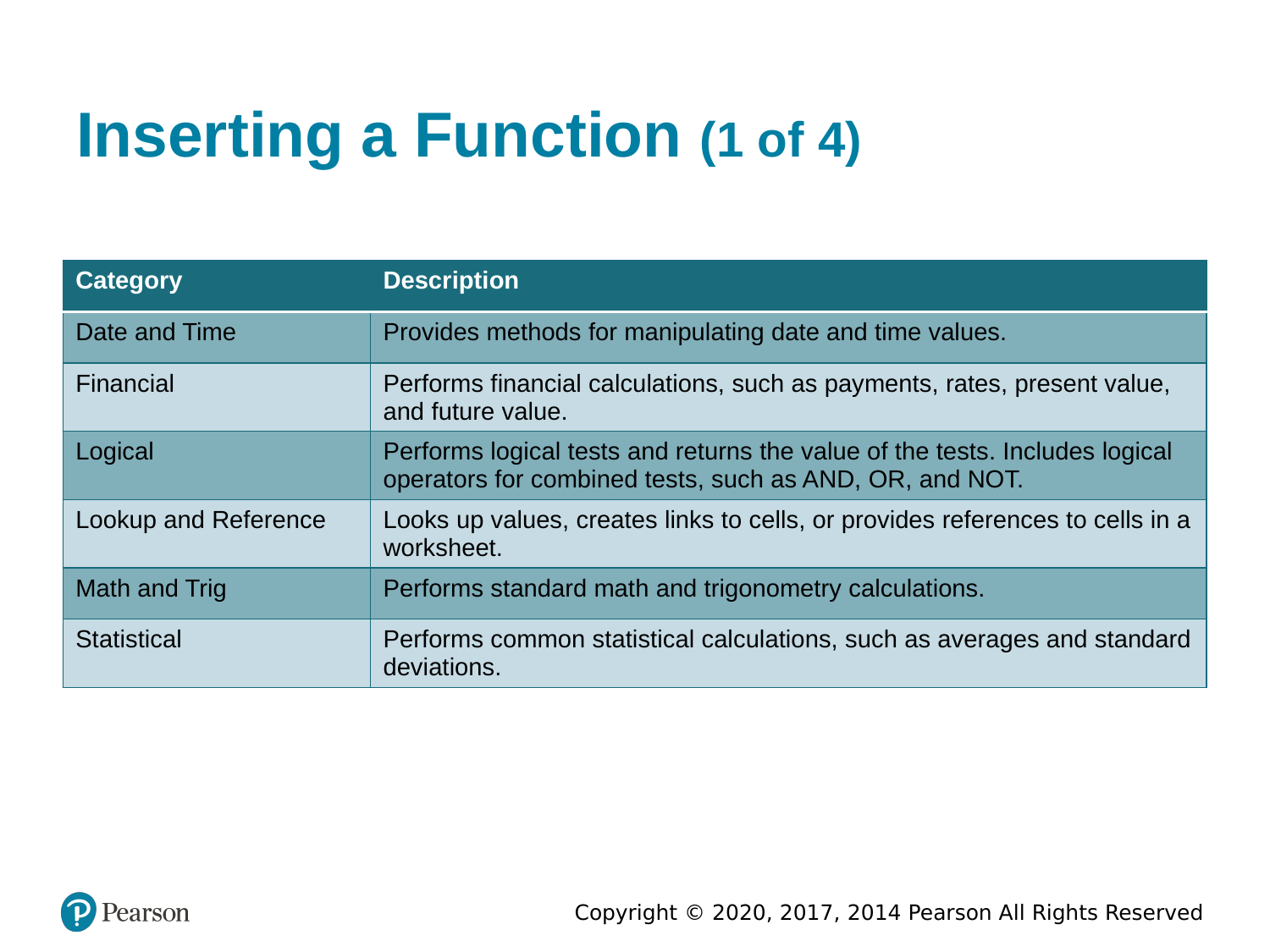

# Inserting a Function (1 of 4)
| Category | Description |
| --- | --- |
| Date and Time | Provides methods for manipulating date and time values. |
| Financial | Performs financial calculations, such as payments, rates, present value, and future value. |
| Logical | Performs logical tests and returns the value of the tests. Includes logical operators for combined tests, such as AND, OR, and NOT. |
| Lookup and Reference | Looks up values, creates links to cells, or provides references to cells in a worksheet. |
| Math and Trig | Performs standard math and trigonometry calculations. |
| Statistical | Performs common statistical calculations, such as averages and standard deviations. |